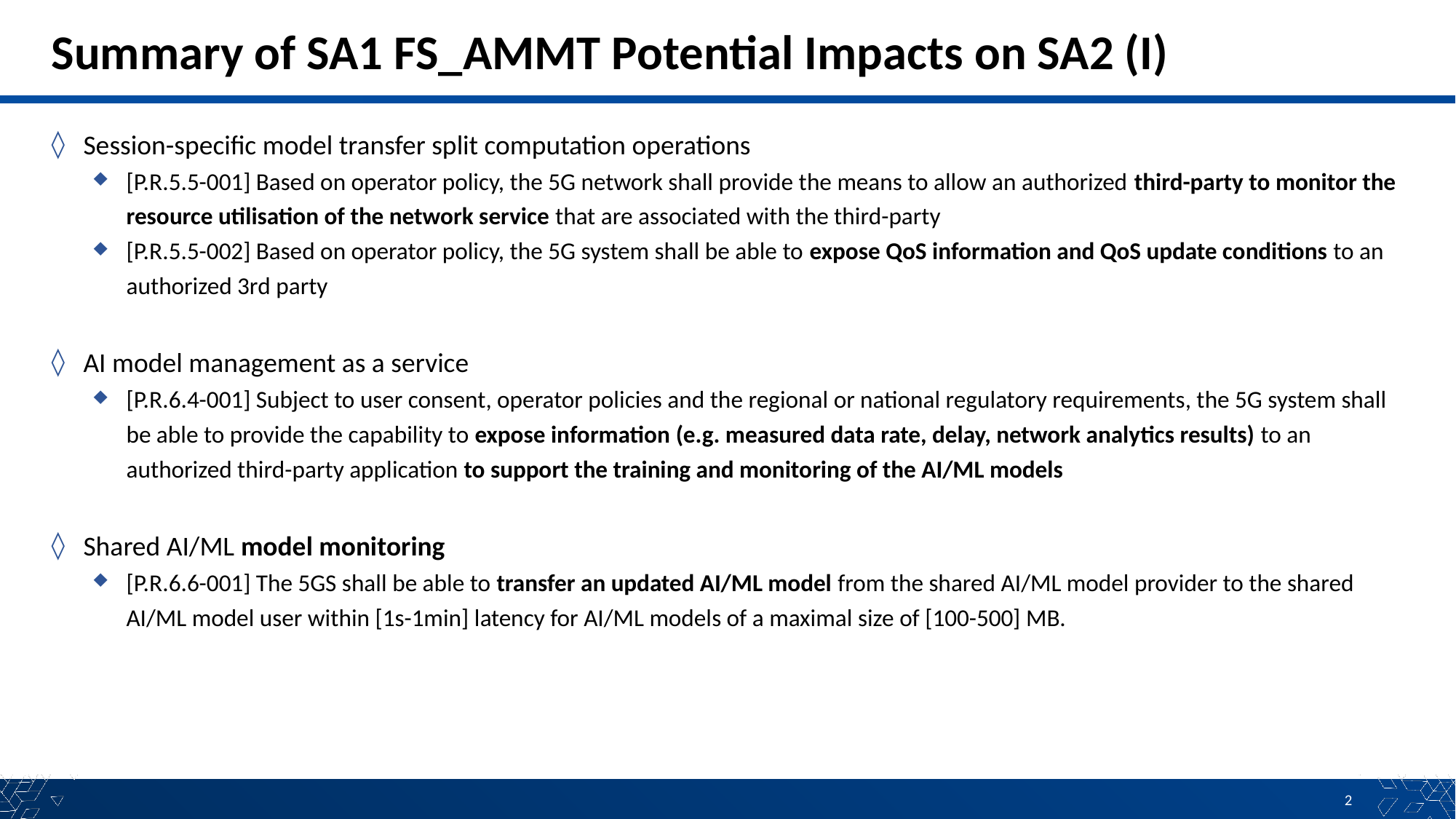

# Summary of SA1 FS_AMMT Potential Impacts on SA2 (I)
Session-specific model transfer split computation operations
[P.R.5.5-001] Based on operator policy, the 5G network shall provide the means to allow an authorized third-party to monitor the resource utilisation of the network service that are associated with the third-party
[P.R.5.5-002] Based on operator policy, the 5G system shall be able to expose QoS information and QoS update conditions to an authorized 3rd party

AI model management as a service
[P.R.6.4-001] Subject to user consent, operator policies and the regional or national regulatory requirements, the 5G system shall be able to provide the capability to expose information (e.g. measured data rate, delay, network analytics results) to an authorized third-party application to support the training and monitoring of the AI/ML models

Shared AI/ML model monitoring
[P.R.6.6-001] The 5GS shall be able to transfer an updated AI/ML model from the shared AI/ML model provider to the shared AI/ML model user within [1s-1min] latency for AI/ML models of a maximal size of [100-500] MB.